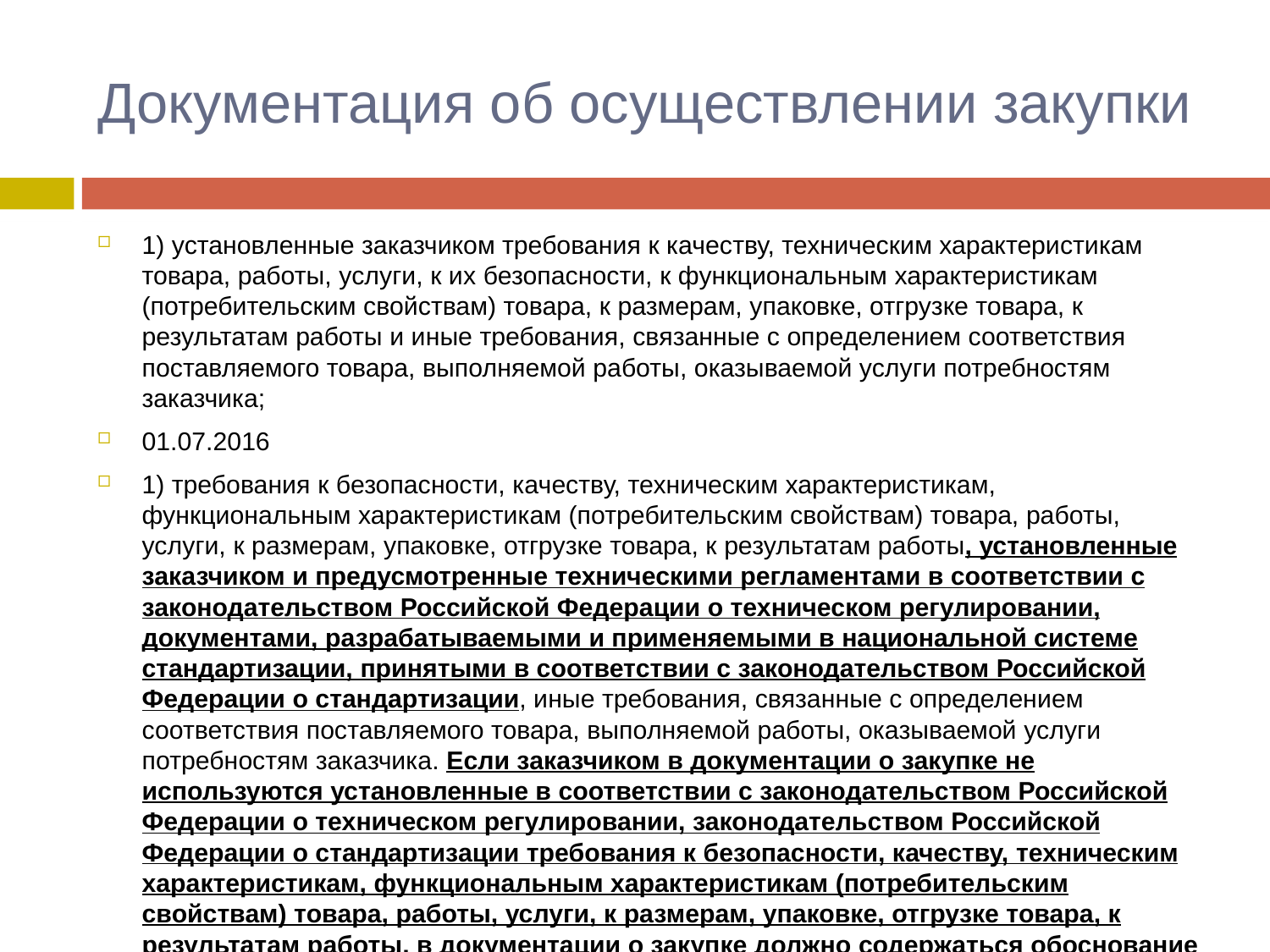

# Документация об осуществлении закупки
1) установленные заказчиком требования к качеству, техническим характеристикам товара, работы, услуги, к их безопасности, к функциональным характеристикам (потребительским свойствам) товара, к размерам, упаковке, отгрузке товара, к результатам работы и иные требования, связанные с определением соответствия поставляемого товара, выполняемой работы, оказываемой услуги потребностям заказчика;
01.07.2016
1) требования к безопасности, качеству, техническим характеристикам, функциональным характеристикам (потребительским свойствам) товара, работы, услуги, к размерам, упаковке, отгрузке товара, к результатам работы, установленные заказчиком и предусмотренные техническими регламентами в соответствии с законодательством Российской Федерации о техническом регулировании, документами, разрабатываемыми и применяемыми в национальной системе стандартизации, принятыми в соответствии с законодательством Российской Федерации о стандартизации, иные требования, связанные с определением соответствия поставляемого товара, выполняемой работы, оказываемой услуги потребностям заказчика. Если заказчиком в документации о закупке не используются установленные в соответствии с законодательством Российской Федерации о техническом регулировании, законодательством Российской Федерации о стандартизации требования к безопасности, качеству, техническим характеристикам, функциональным характеристикам (потребительским свойствам) товара, работы, услуги, к размерам, упаковке, отгрузке товара, к результатам работы, в документации о закупке должно содержаться обоснование необходимости использования иных требований, связанных с определением соответствия поставляемого товара, выполняемой работы, оказываемой услуги потребностям заказчика;